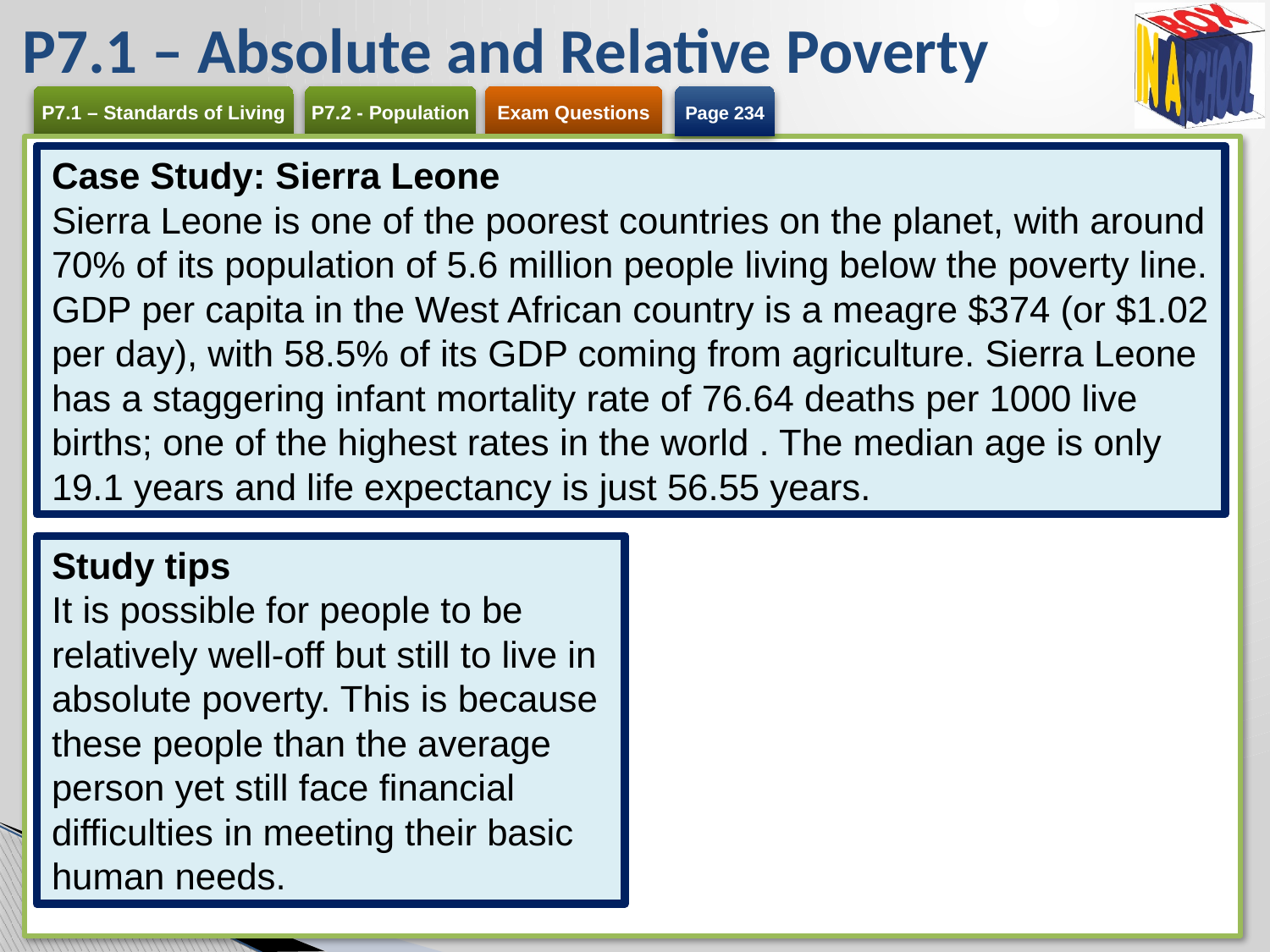

# P7.1 – Absolute and Relative Poverty
Page 234
Case Study: Sierra Leone
Sierra Leone is one of the poorest countries on the planet, with around 70% of its population of 5.6 million people living below the poverty line. GDP per capita in the West African country is a meagre $374 (or $1.02 per day), with 58.5% of its GDP coming from agriculture. Sierra Leone has a staggering infant mortality rate of 76.64 deaths per 1000 live births; one of the highest rates in the world . The median age is only 19.1 years and life expectancy is just 56.55 years.
Study tips
It is possible for people to be relatively well-off but still to live in absolute poverty. This is because these people than the average person yet still face financial difficulties in meeting their basic human needs.